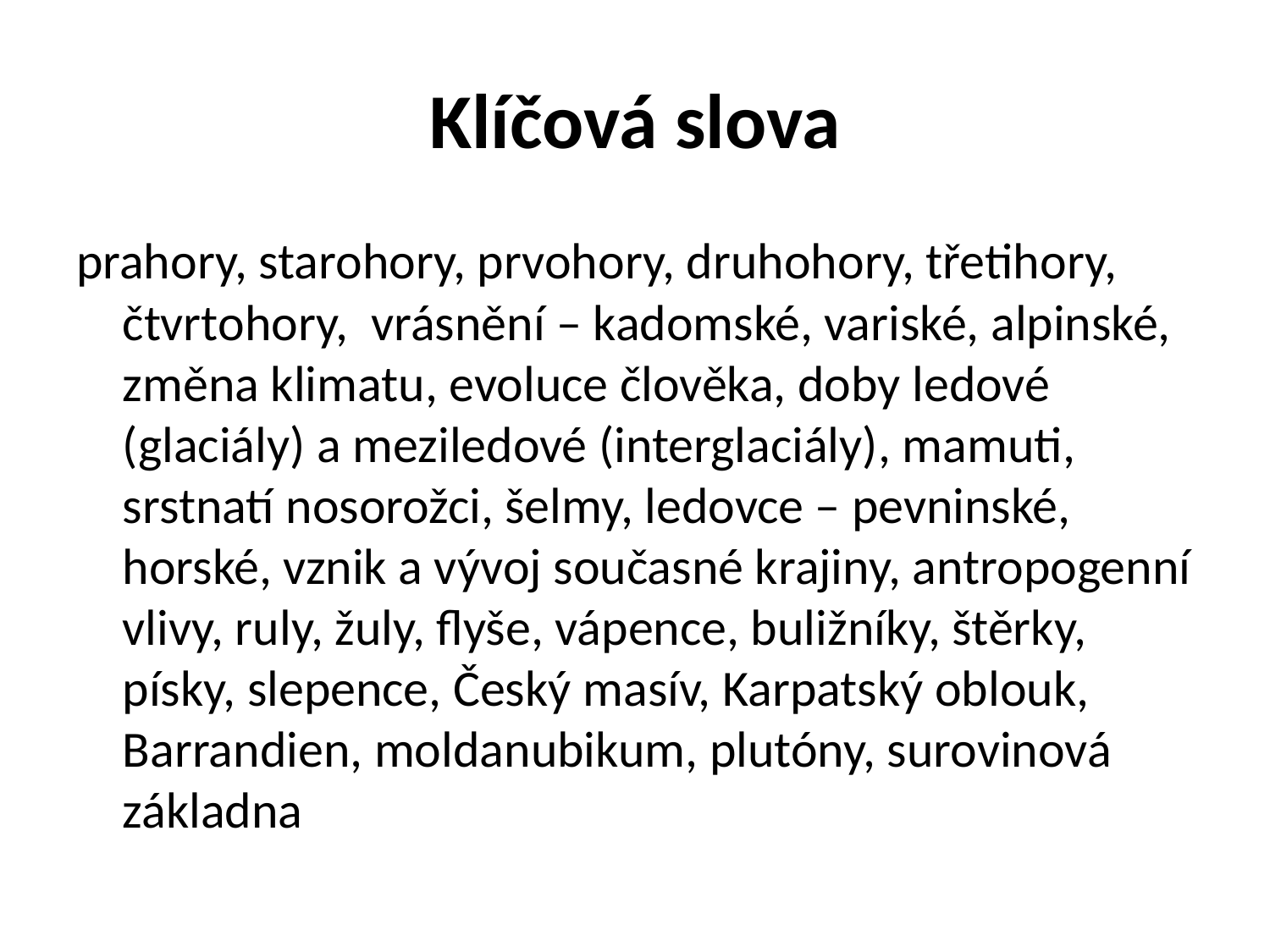

# Klíčová slova
prahory, starohory, prvohory, druhohory, třetihory, čtvrtohory,  vrásnění – kadomské, variské, alpinské, změna klimatu, evoluce člověka, doby ledové (glaciály) a meziledové (interglaciály), mamuti, srstnatí nosorožci, šelmy, ledovce – pevninské, horské, vznik a vývoj současné krajiny, antropogenní vlivy, ruly, žuly, flyše, vápence, buližníky, štěrky, písky, slepence, Český masív, Karpatský oblouk, Barrandien, moldanubikum, plutóny, surovinová základna